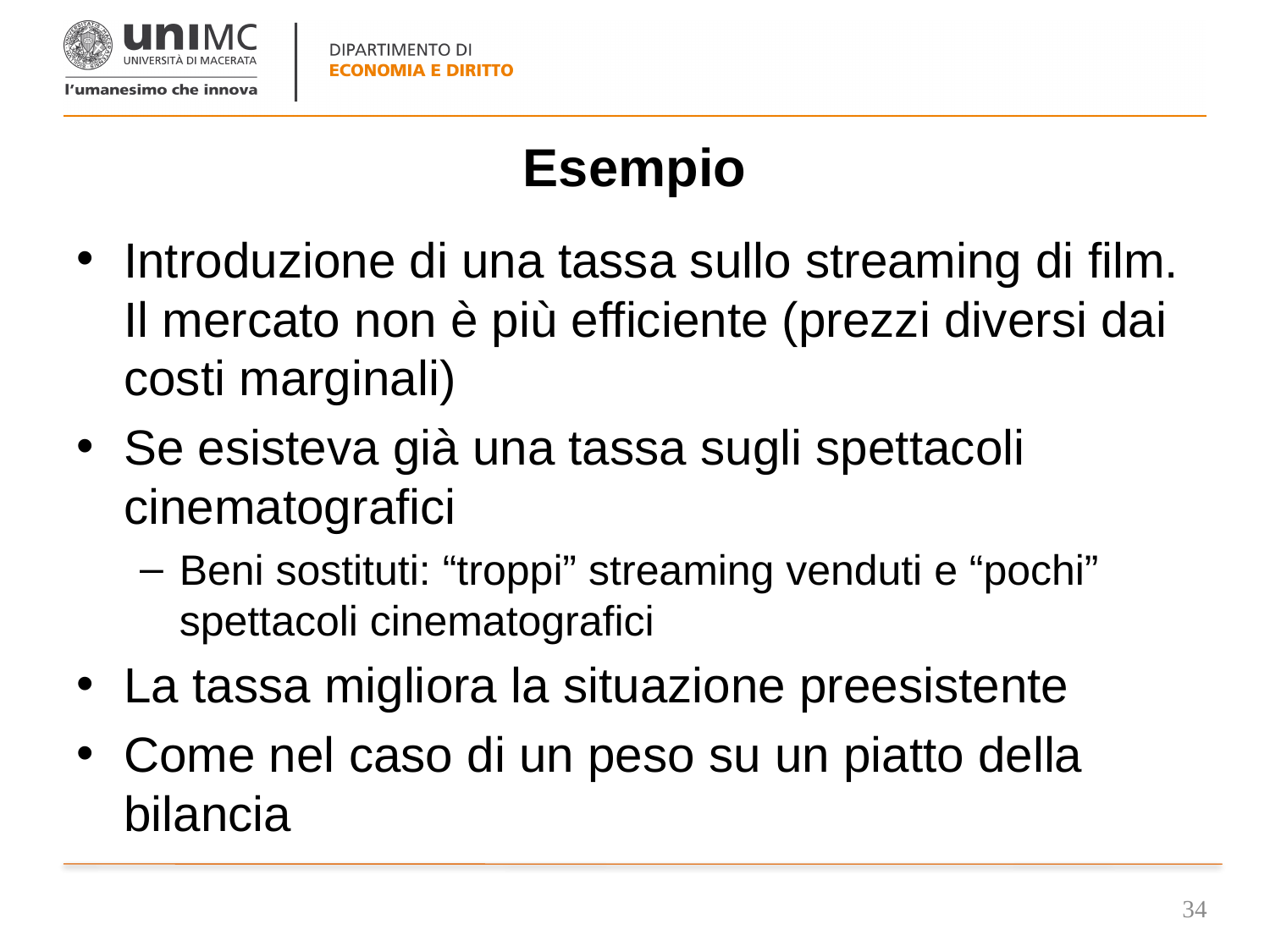

# Esempio
Introduzione di una tassa sullo streaming di film. Il mercato non è più efficiente (prezzi diversi dai costi marginali)
Se esisteva già una tassa sugli spettacoli cinematografici
Beni sostituti: “troppi” streaming venduti e “pochi” spettacoli cinematografici
La tassa migliora la situazione preesistente
Come nel caso di un peso su un piatto della bilancia
34